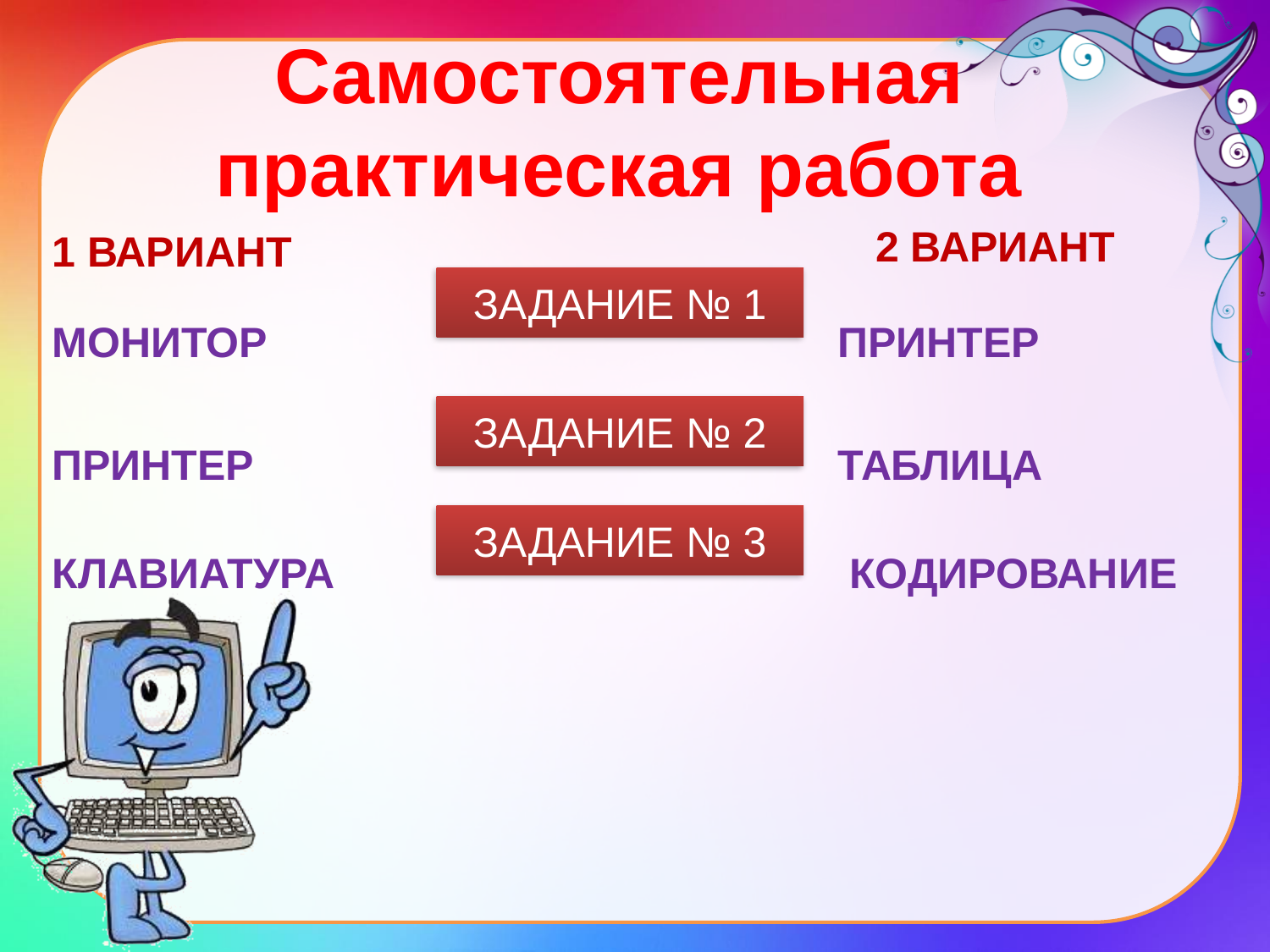

Самостоятельная практическая работа

2 ВАРИАНТ
1 ВАРИАНТ

МОНИТОР   					  ПРИНТЕР
ЗАДАНИЕ № 1

ПРИНТЕР   					  ТАБЛИЦА
ЗАДАНИЕ № 2

КЛАВИАТУРА  	  			   КОДИРОВАНИЕ
ЗАДАНИЕ № 3